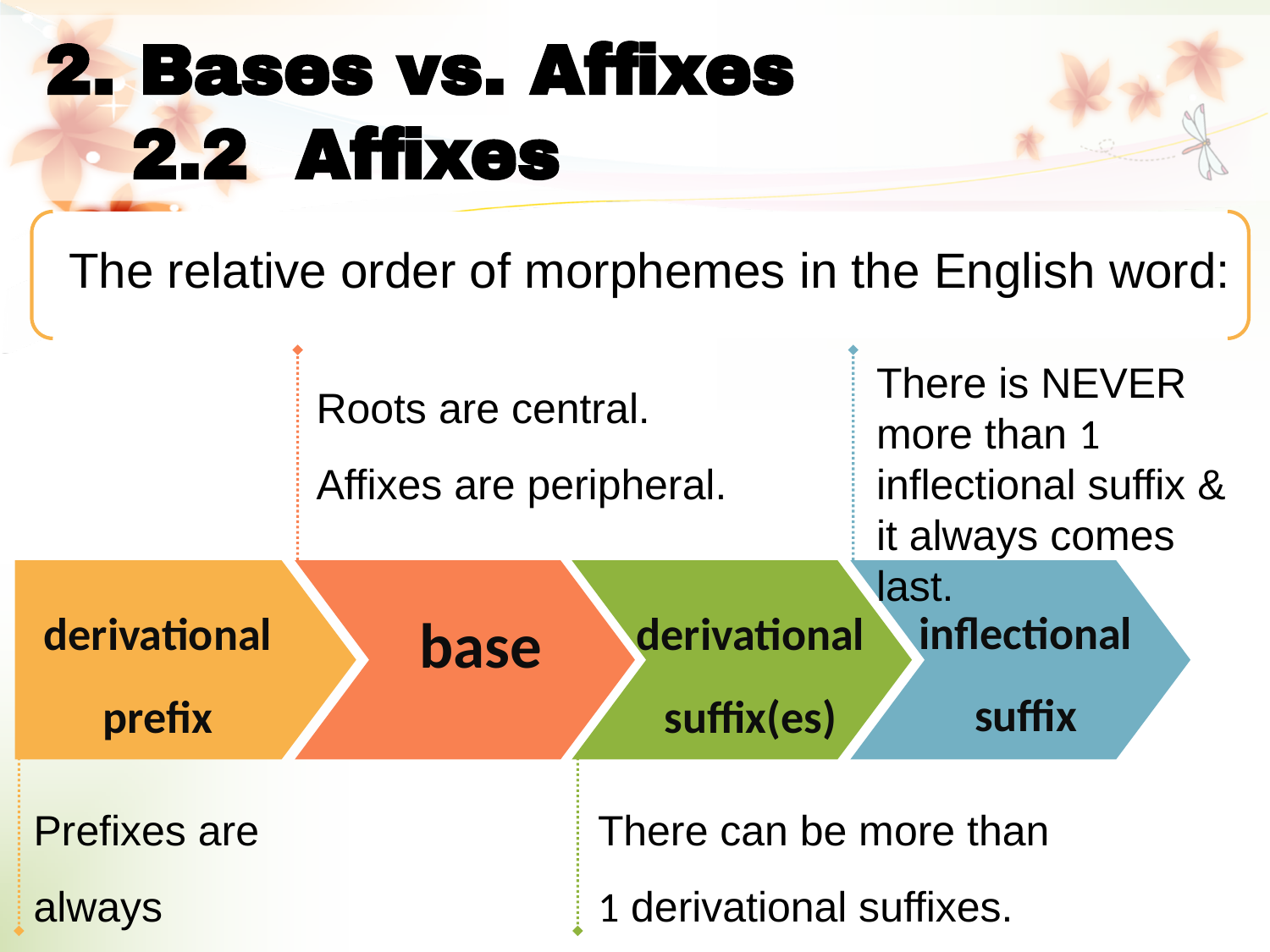

2. Bases vs. Affixes
2.2  Affixes

The relative order of morphemes in the English word:

Roots are central.
Affixes are peripheral.
There is NEVER more than 1 inflectional suffix & it always comes last.

base
derivational prefix
derivational suffix(es)

Prefixes are always derivational.
There can be more than 1 derivational suffixes.
inflectional suffix